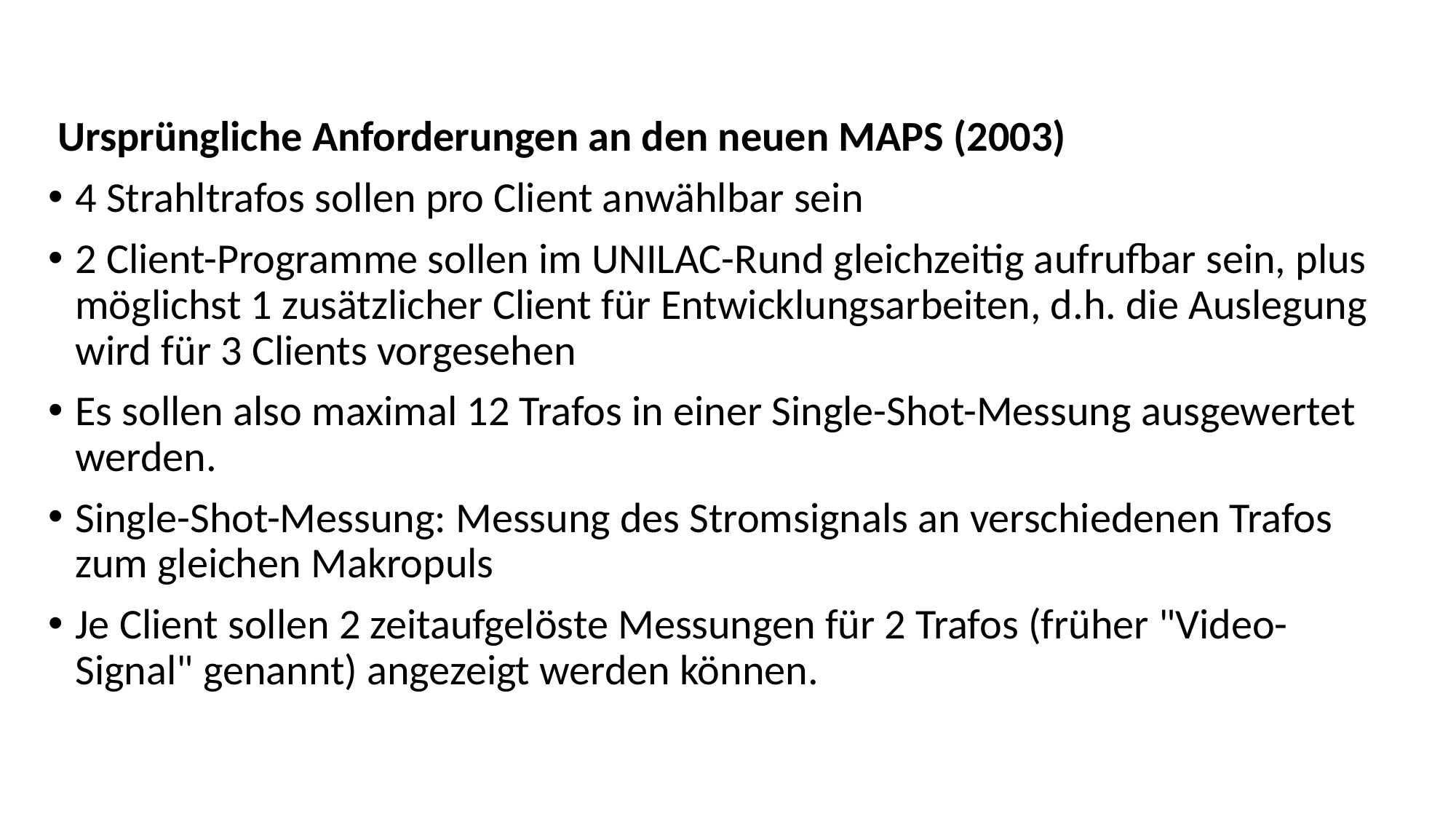

Ursprüngliche Anforderungen an den neuen MAPS (2003)
4 Strahltrafos sollen pro Client anwählbar sein
2 Client-Programme sollen im UNILAC-Rund gleichzeitig aufrufbar sein, plus möglichst 1 zusätzlicher Client für Entwicklungsarbeiten, d.h. die Auslegung wird für 3 Clients vorgesehen
Es sollen also maximal 12 Trafos in einer Single-Shot-Messung ausgewertet werden.
Single-Shot-Messung: Messung des Stromsignals an verschiedenen Trafos zum gleichen Makropuls
Je Client sollen 2 zeitaufgelöste Messungen für 2 Trafos (früher "Video-Signal" genannt) angezeigt werden können.